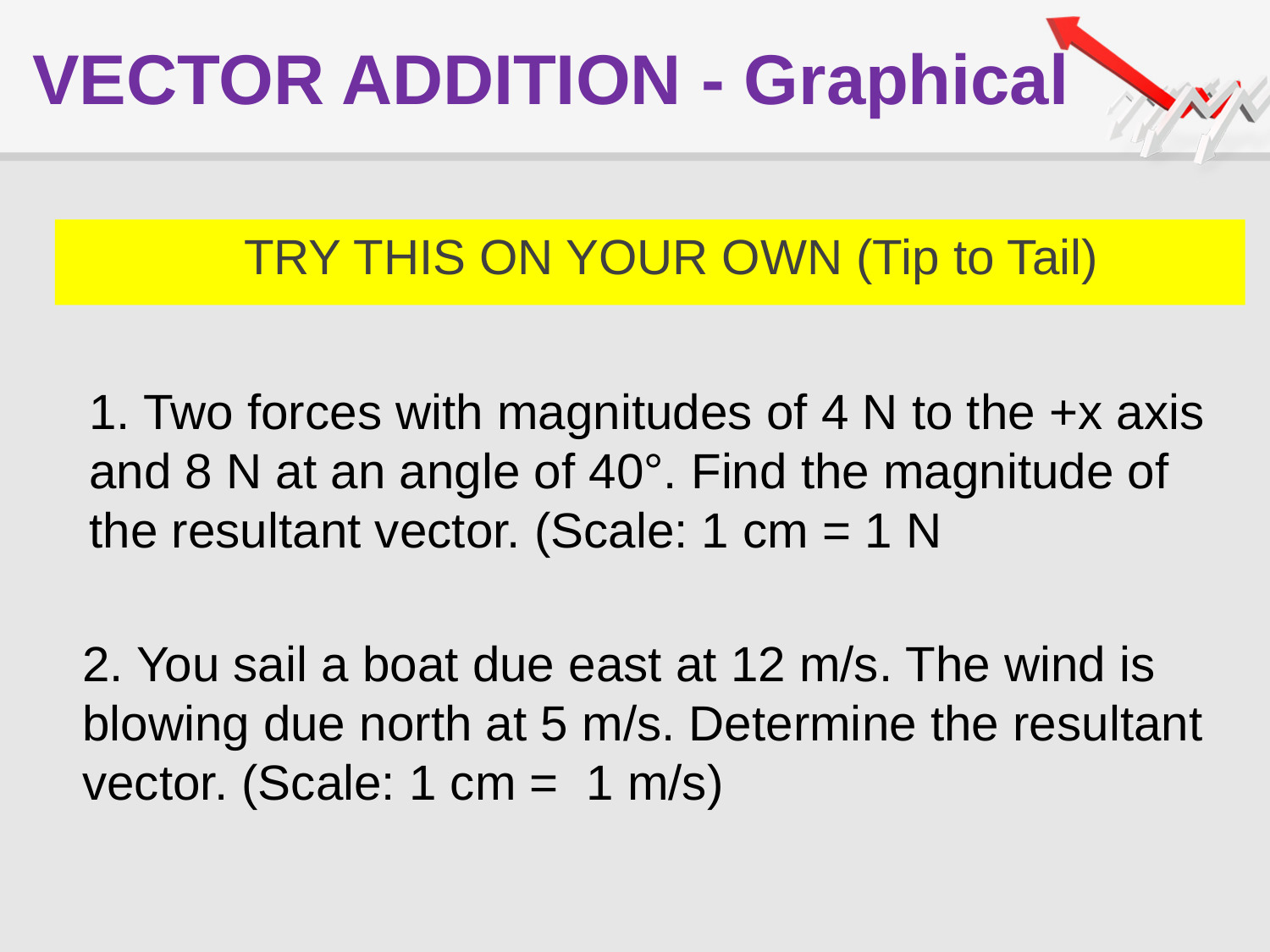

# VECTOR ADDITION - Graphical
TRY THIS ON YOUR OWN (Tip to Tail)

1. Two forces with magnitudes of 4 N to the +x axis and 8 N at an angle of 40°. Find the magnitude of the resultant vector. (Scale: 1 cm = 1 N
2. You sail a boat due east at 12 m/s. The wind is blowing due north at 5 m/s. Determine the resultant vector. (Scale: 1 cm =  1 m/s)